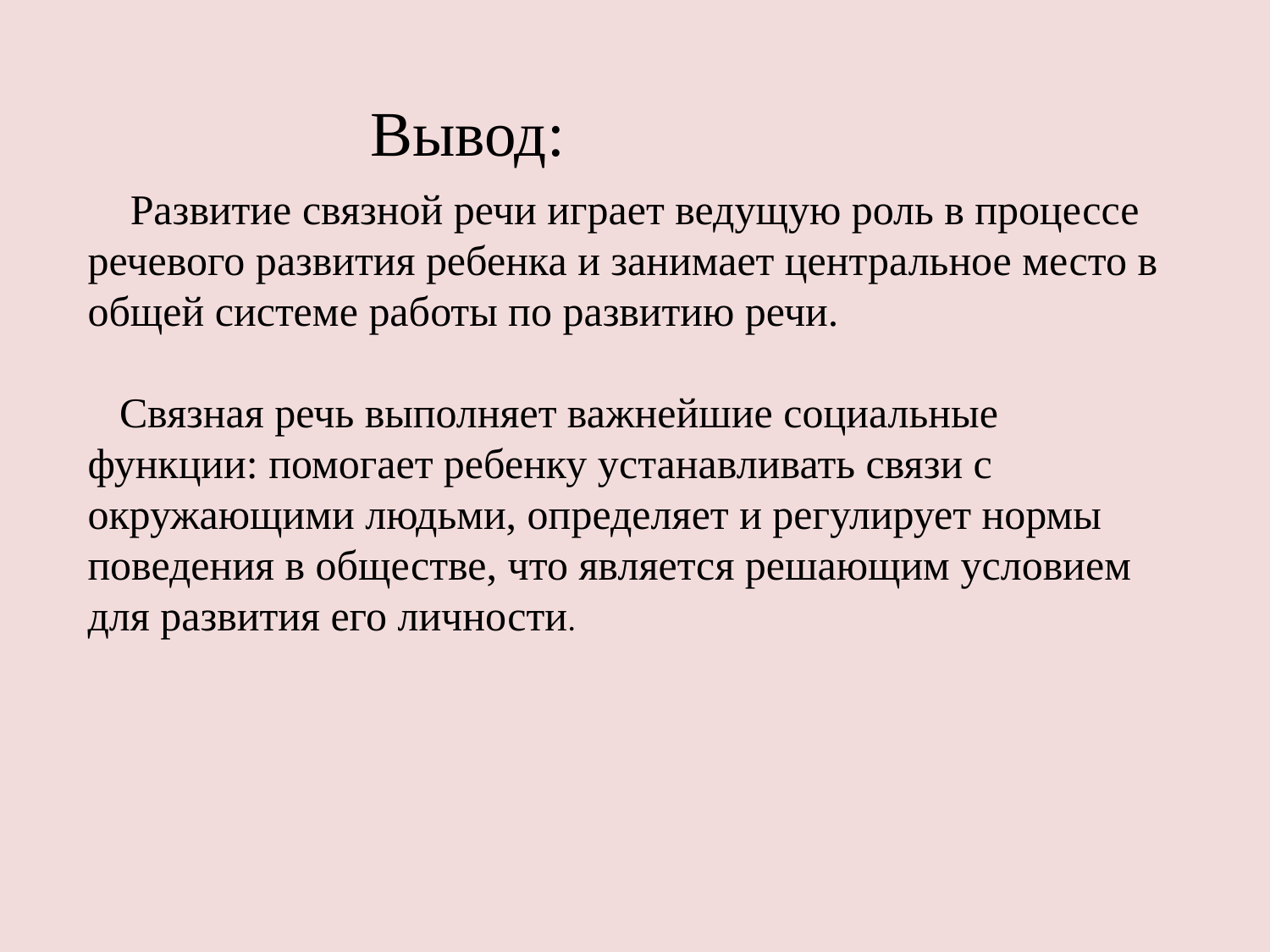

Вывод:
    Развитие связной речи играет ведущую роль в процессе речевого развития ребенка и занимает центральное место в общей системе работы по развитию речи.

   Связная речь выполняет важнейшие социальные функции: помогает ребенку устанавливать связи с окружающими людьми, определяет и регулирует нормы поведения в обществе, что является решающим условием для развития его личности.